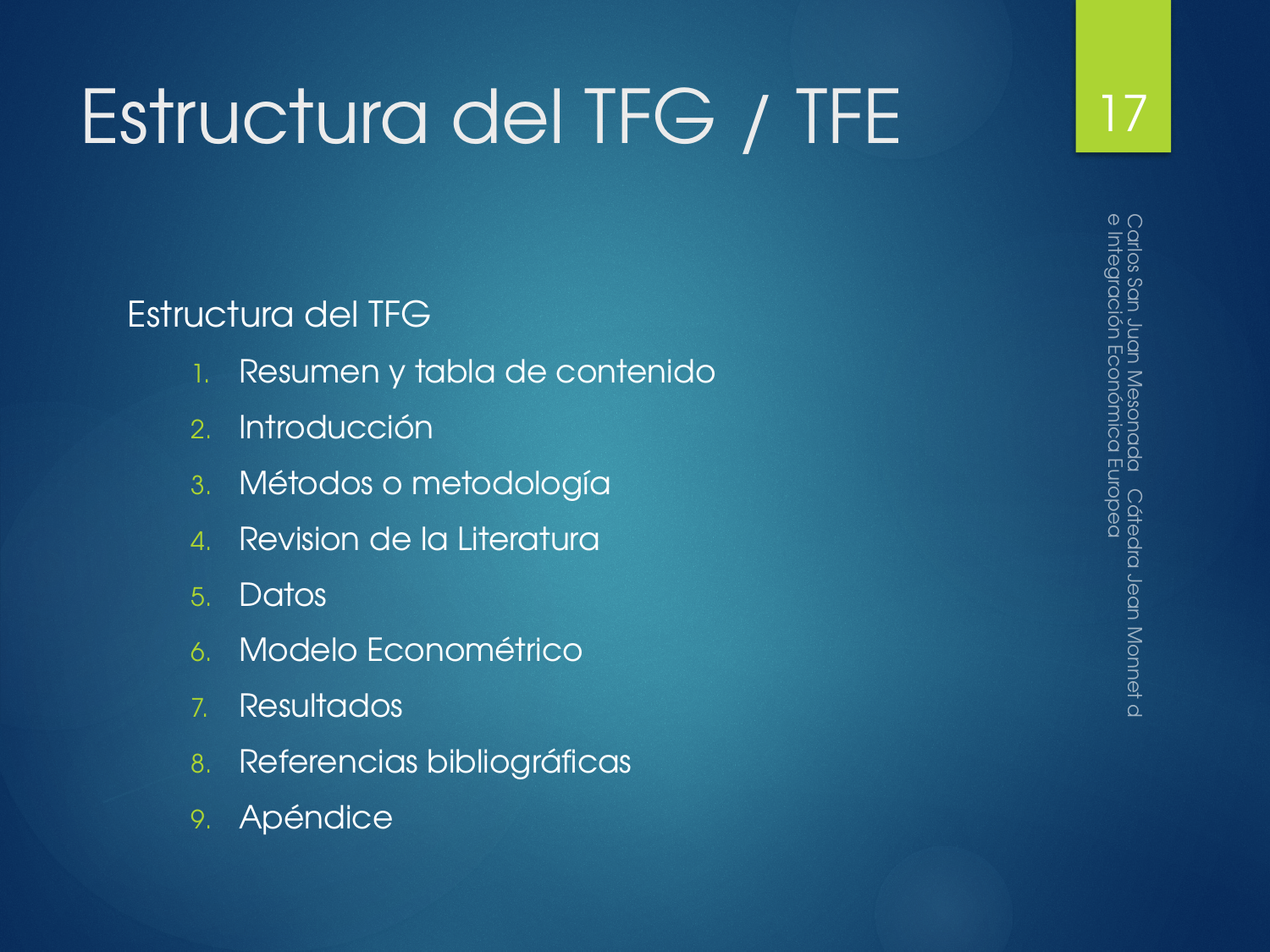

17
# Estructura del TFG / TFE
Estructura del TFG
Resumen y tabla de contenido
Introducción
Métodos o metodología
Revision de la Literatura
Datos
Modelo Econométrico
Resultados
Referencias bibliográficas
Apéndice

Carlos San Juan Mesonada   Cátedra Jean Monnet de Integración Económica Europea